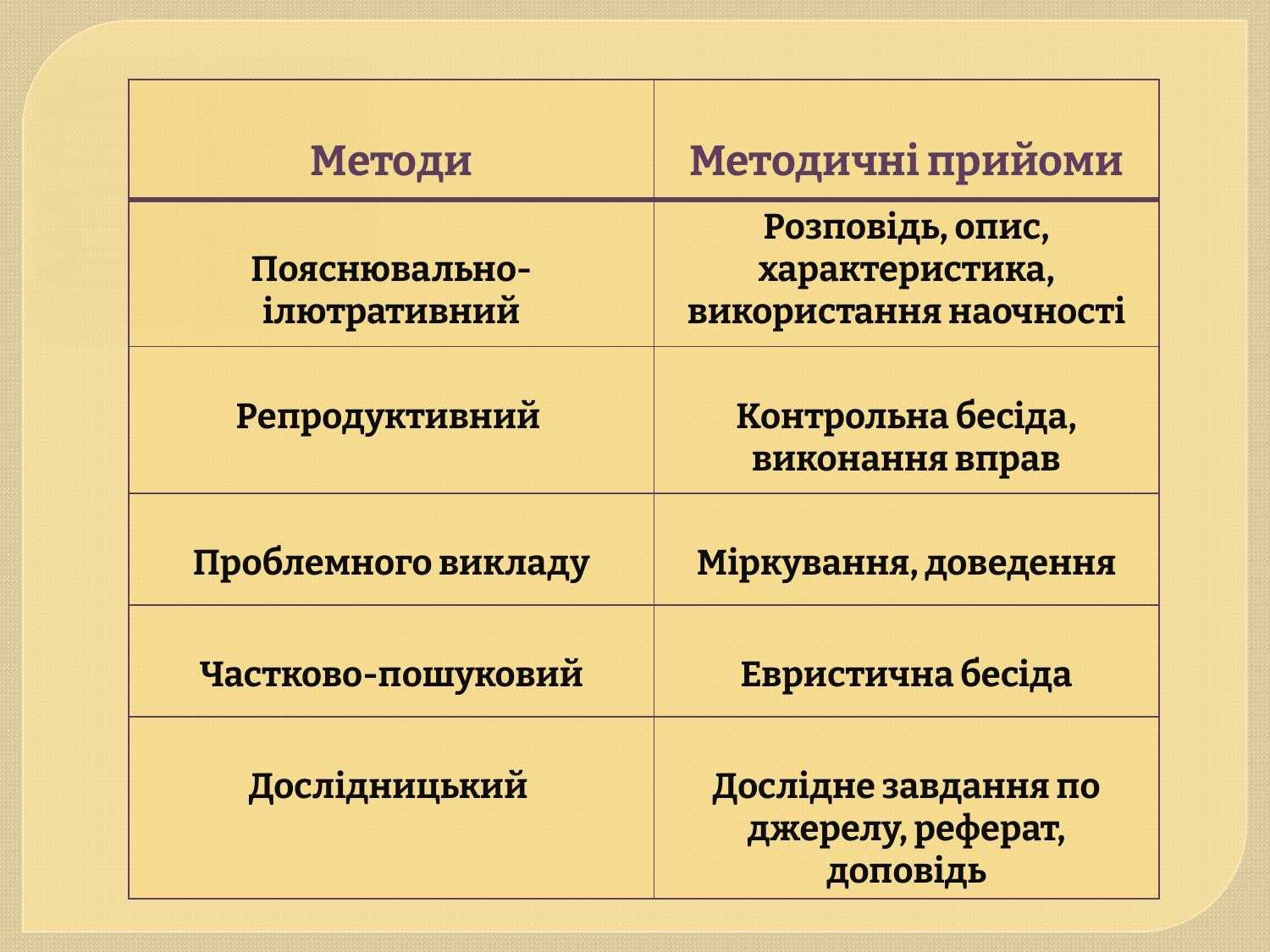

| Методи | Методичні прийоми |
| --- | --- |
| Пояснювально-ілютративний | Розповідь, опис, характеристика, використання наочності |
| Репродуктивний | Контрольна бесіда, виконання вправ |
| Проблемного викладу | Міркування, доведення |
| Частково-пошуковий | Евристична бесіда |
| Дослідницький | Дослідне завдання по джерелу, реферат, доповідь |